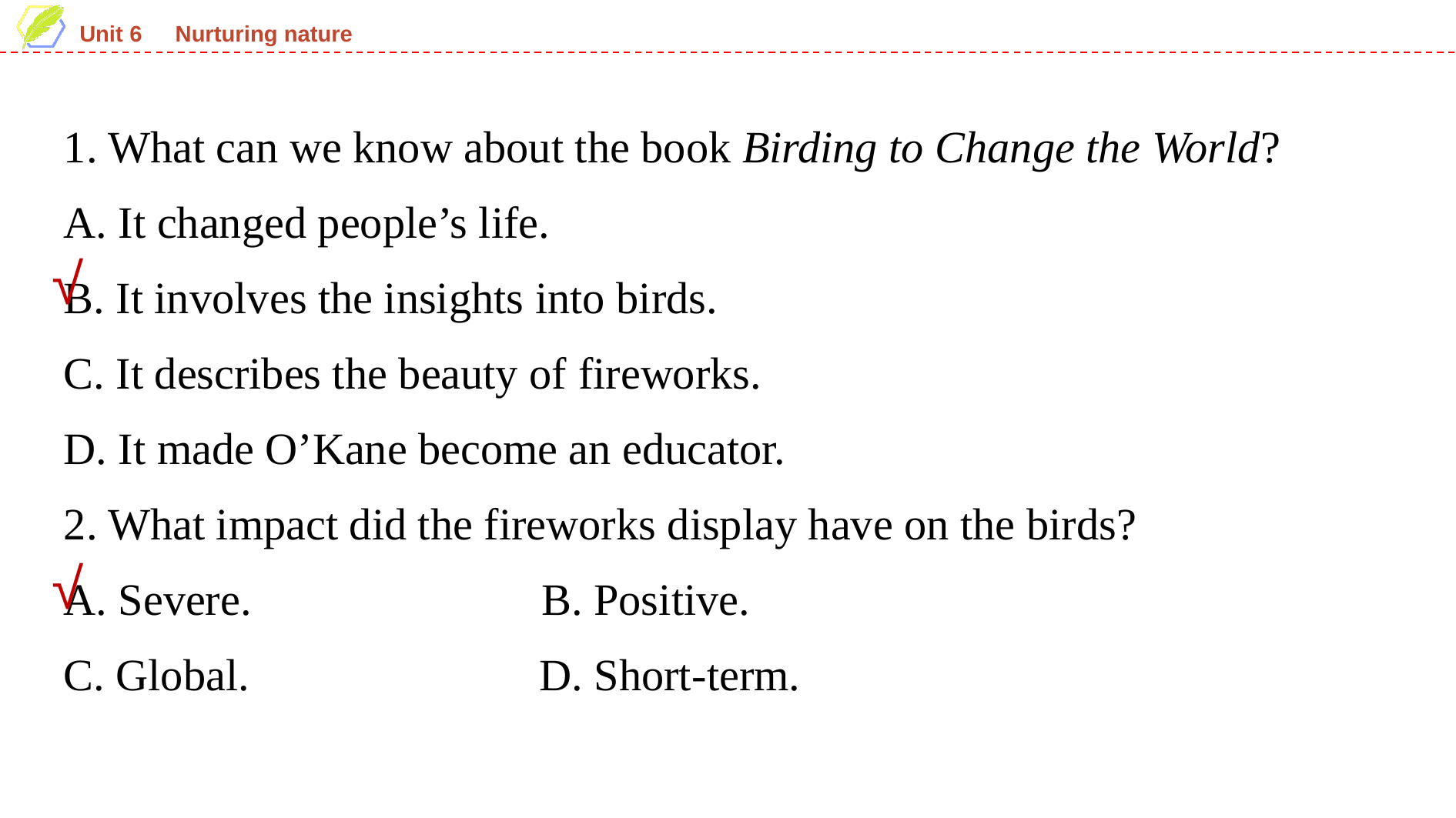

1. What can we know about the book Birding to Change the World?
A. It changed people’s life.
B. It involves the insights into birds.
C. It describes the beauty of fireworks.
D. It made O’Kane become an educator.
2. What impact did the fireworks display have on the birds?
A. Severe.                          B. Positive.
C. Global.                          D. Short-­term.
√
√